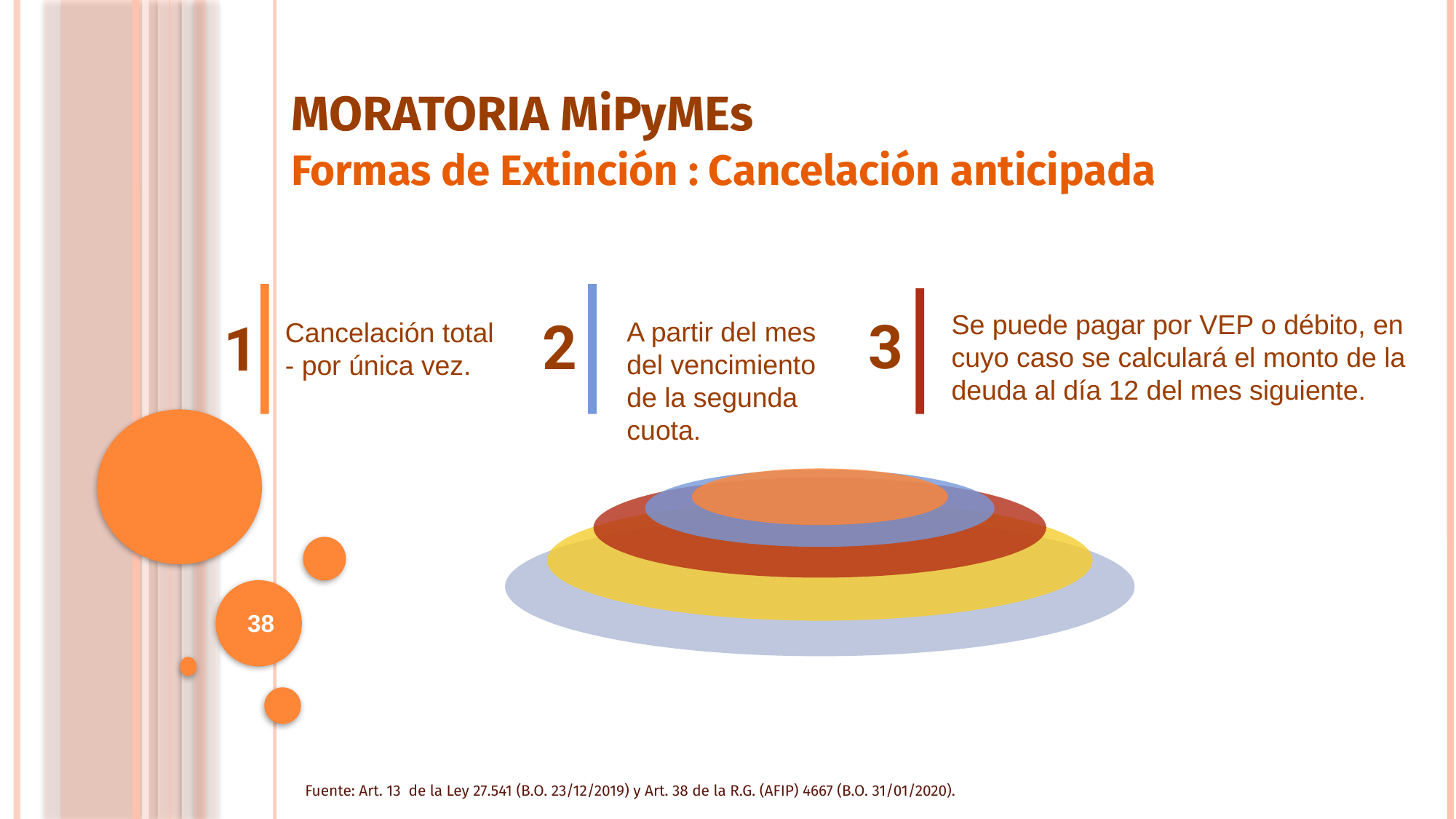

MORATORIA MiPyMEs
Formas de Extinción : Cancelación anticipada

Se puede pagar por VEP o débito, en cuyo caso se calculará el monto de la deuda al día 12 del mes siguiente.
3
2
A partir del mes del vencimiento de la segunda cuota.
1
Cancelación total - por única vez.

38
Fuente: Art. 13  de la Ley 27.541 (B.O. 23/12/2019) y Art. 38 de la R.G. (AFIP) 4667 (B.O. 31/01/2020).